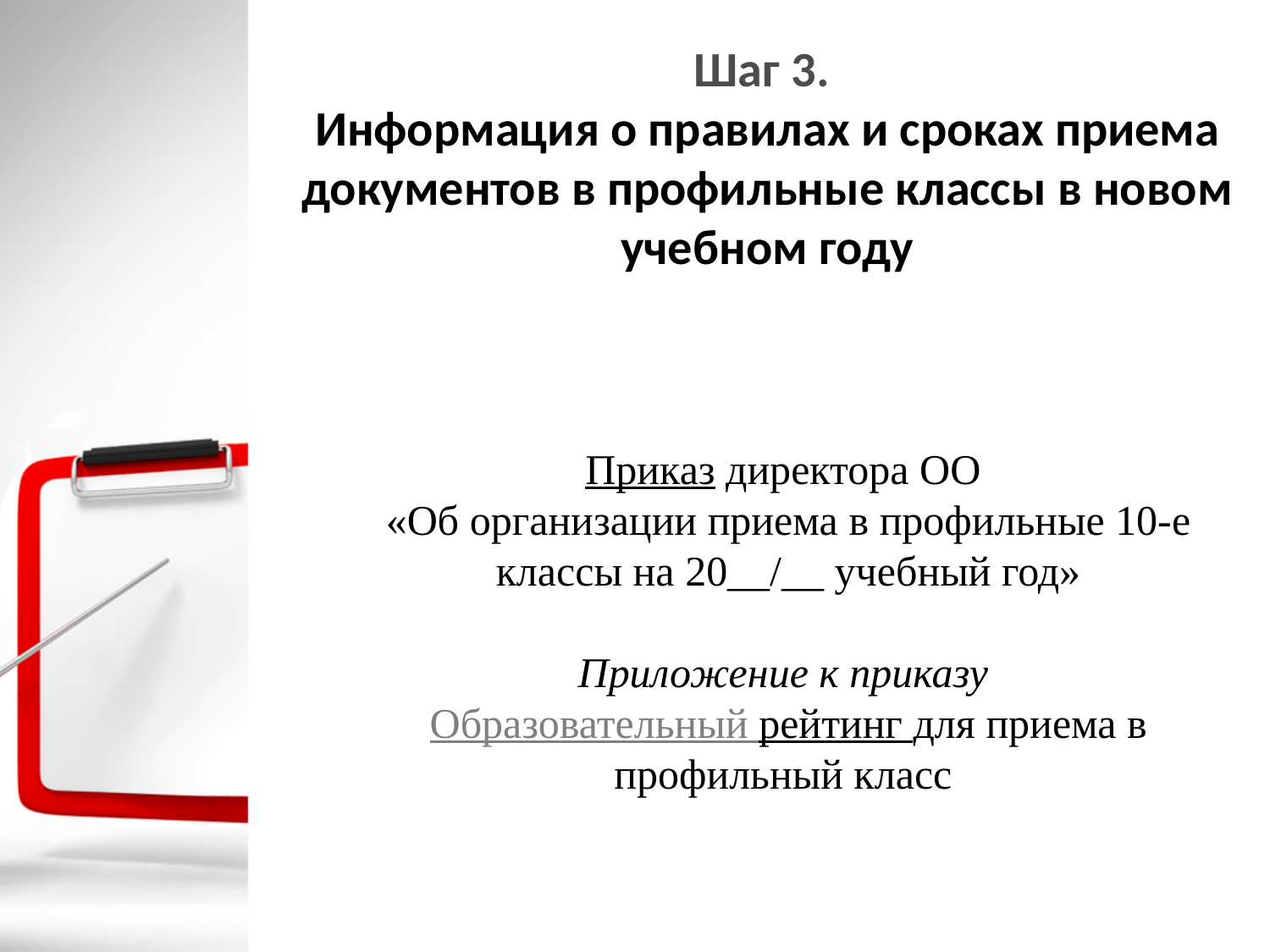

# Шаг 3. Информация о правилах и сроках приема документов в профильные классы в новом учебном году

Приказ директора ОО
«Об организации приема в профильные 10-е классы на 20__/__ учебный год»

Приложение к приказу
Образовательный рейтинг для приема в профильный класс